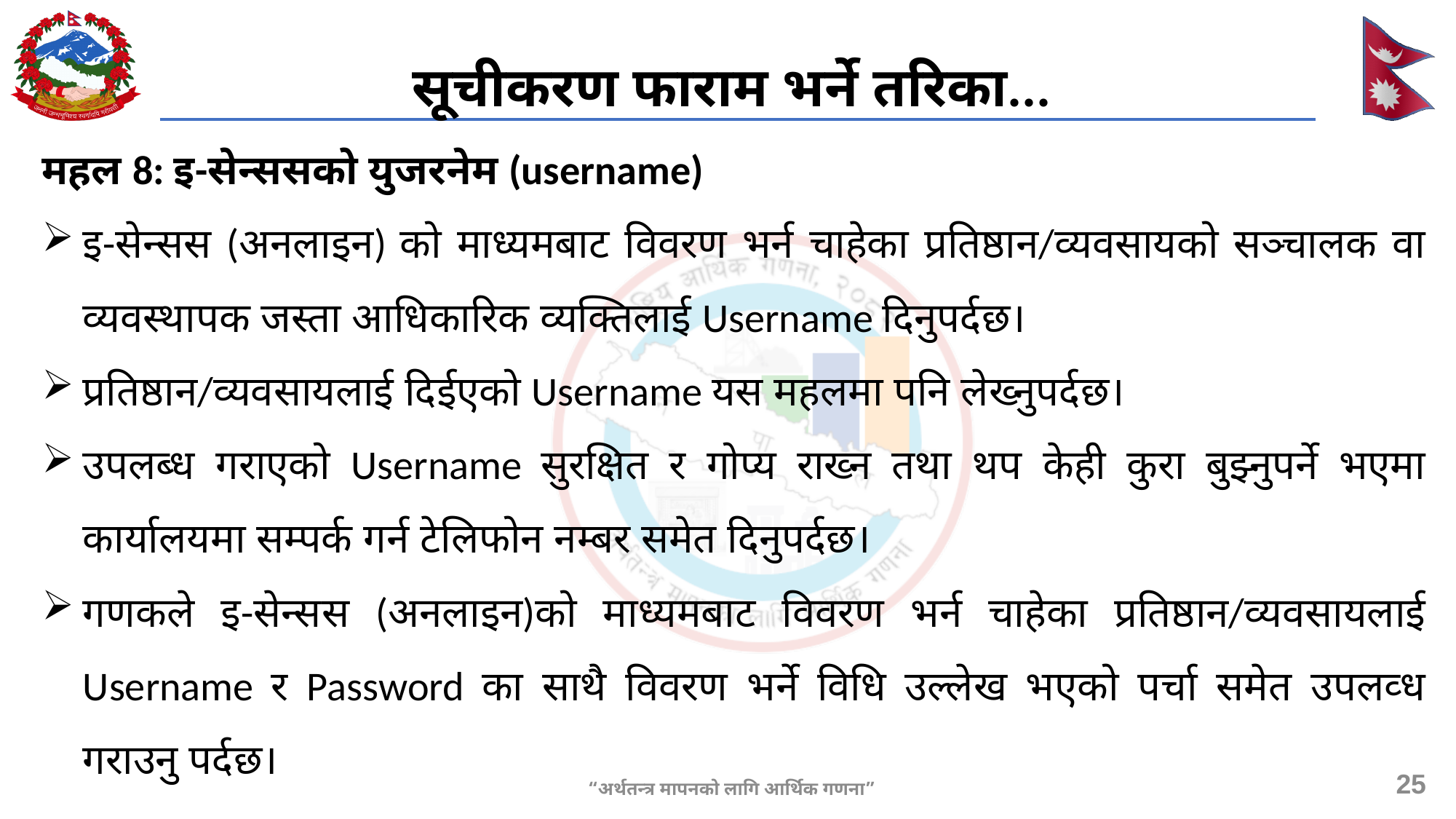

#
सूचीकरण फाराम भर्ने तरिका...
महल 8: इ-सेन्ससको युजरनेम (username)
इ-सेन्सस (अनलाइन) को माध्यमबाट विवरण भर्न चाहेका प्रतिष्ठान/व्यवसायको सञ्चालक वा व्यवस्थापक जस्ता आधिकारिक व्यक्तिलाई Username दिनुपर्दछ।
प्रतिष्ठान/व्यवसायलाई दिईएको Username यस महलमा पनि लेख्नुपर्दछ।
उपलब्ध गराएको Username सुरक्षित र गोप्य राख्न तथा थप केही कुरा बुझ्नुपर्ने भएमा कार्यालयमा सम्पर्क गर्न टेलिफोन नम्बर समेत दिनुपर्दछ।
गणकले इ-सेन्सस (अनलाइन)को माध्यमबाट विवरण भर्न चाहेका प्रतिष्ठान/व्यवसायलाई Username र Password का साथै विवरण भर्ने विधि उल्लेख भएको पर्चा समेत उपलव्ध गराउनु पर्दछ।
25
“अर्थतन्त्र मापनको लागि आर्थिक गणना”